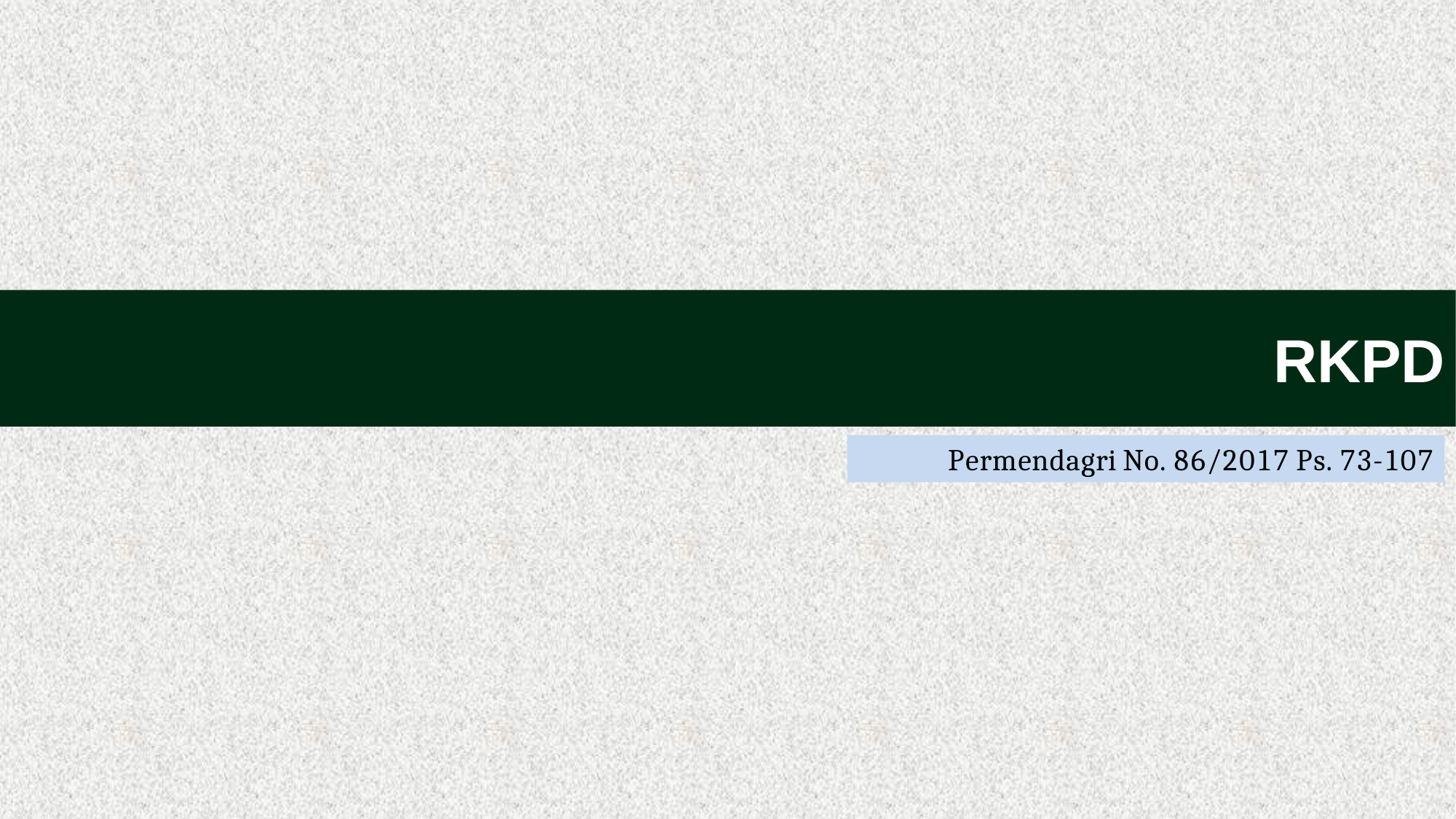

# RKPD
Permendagri No. 86/2017 Ps. 73-107